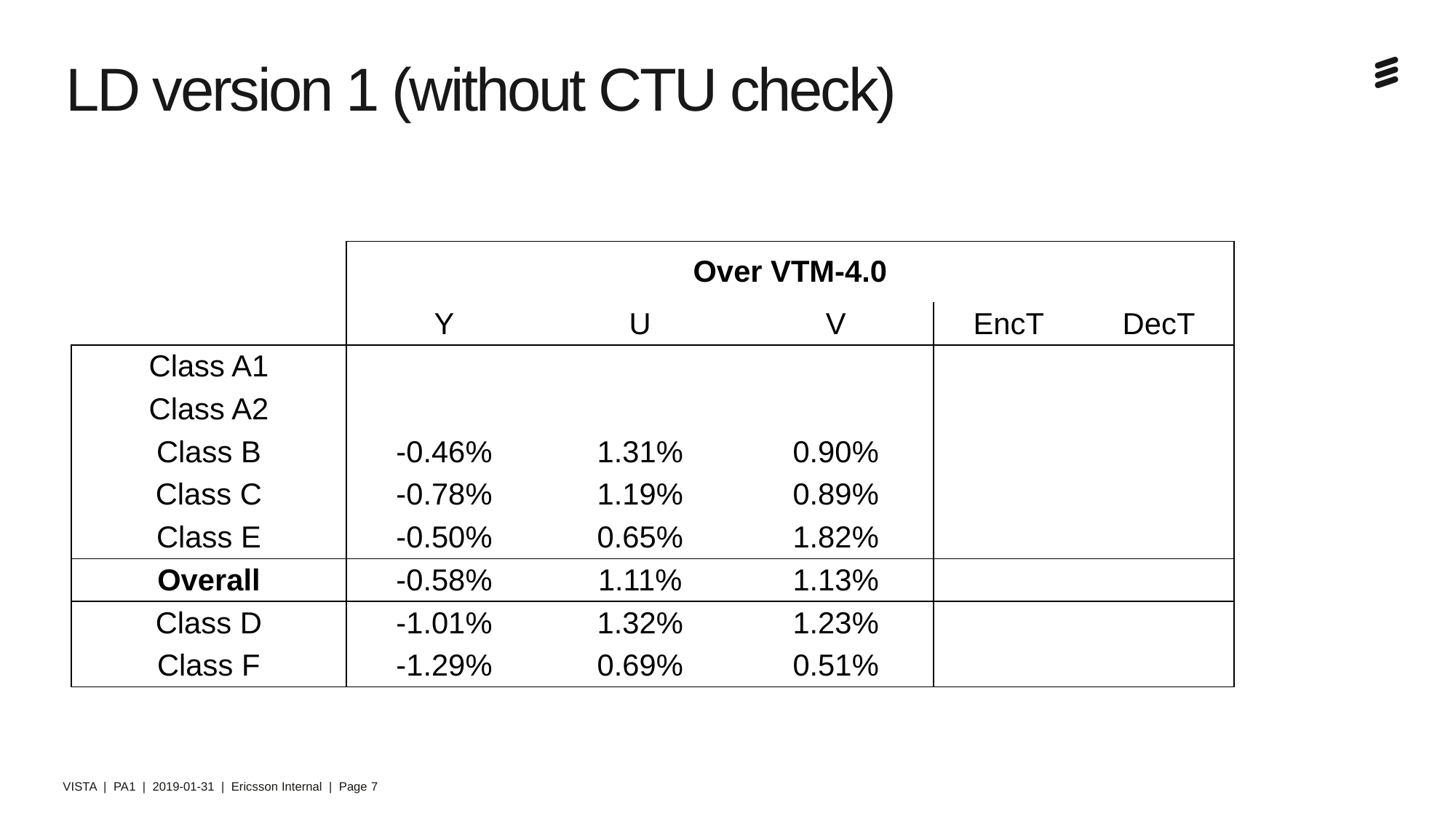

# LD version 1 (without CTU check)
|  | Over VTM-4.0 |  |  |  |  |
| --- | --- | --- | --- | --- | --- |
|  | Y | U | V | EncT | DecT |
| Class A1 |  |  |  |  |  |
| Class A2 |  |  |  |  |  |
| Class B | -0.46% | 1.31% | 0.90% |  |  |
| Class C | -0.78% | 1.19% | 0.89% |  |  |
| Class E | -0.50% | 0.65% | 1.82% |  |  |
| Overall | -0.58% | 1.11% | 1.13% |  |  |
| Class D | -1.01% | 1.32% | 1.23% |  |  |
| Class F | -1.29% | 0.69% | 0.51% |  |  |